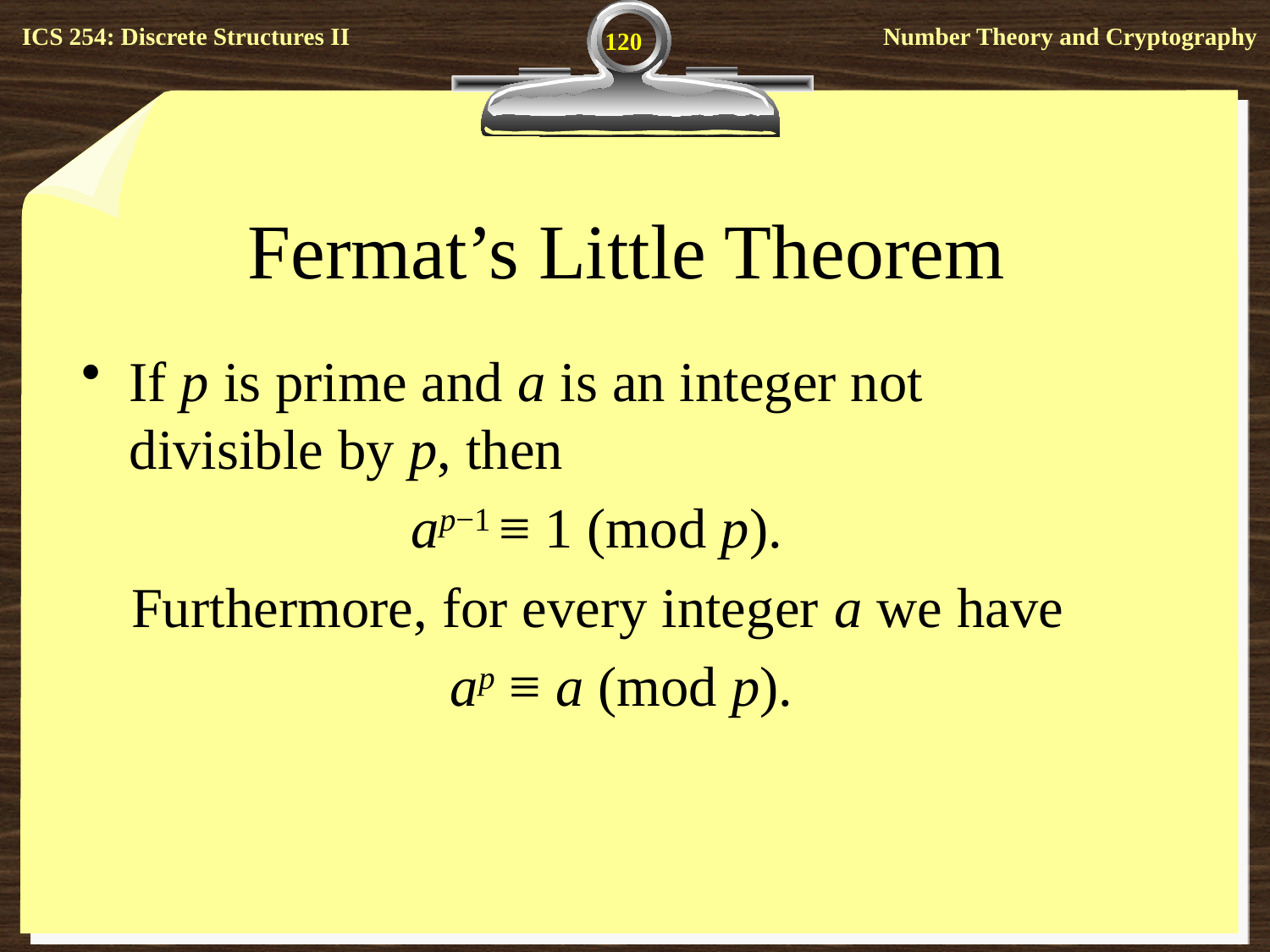

120
# Fermat’s Little Theorem
If p is prime and a is an integer not divisible by p, then
ap−1 ≡ 1 (mod p).
Furthermore, for every integer a we have
ap ≡ a (mod p).